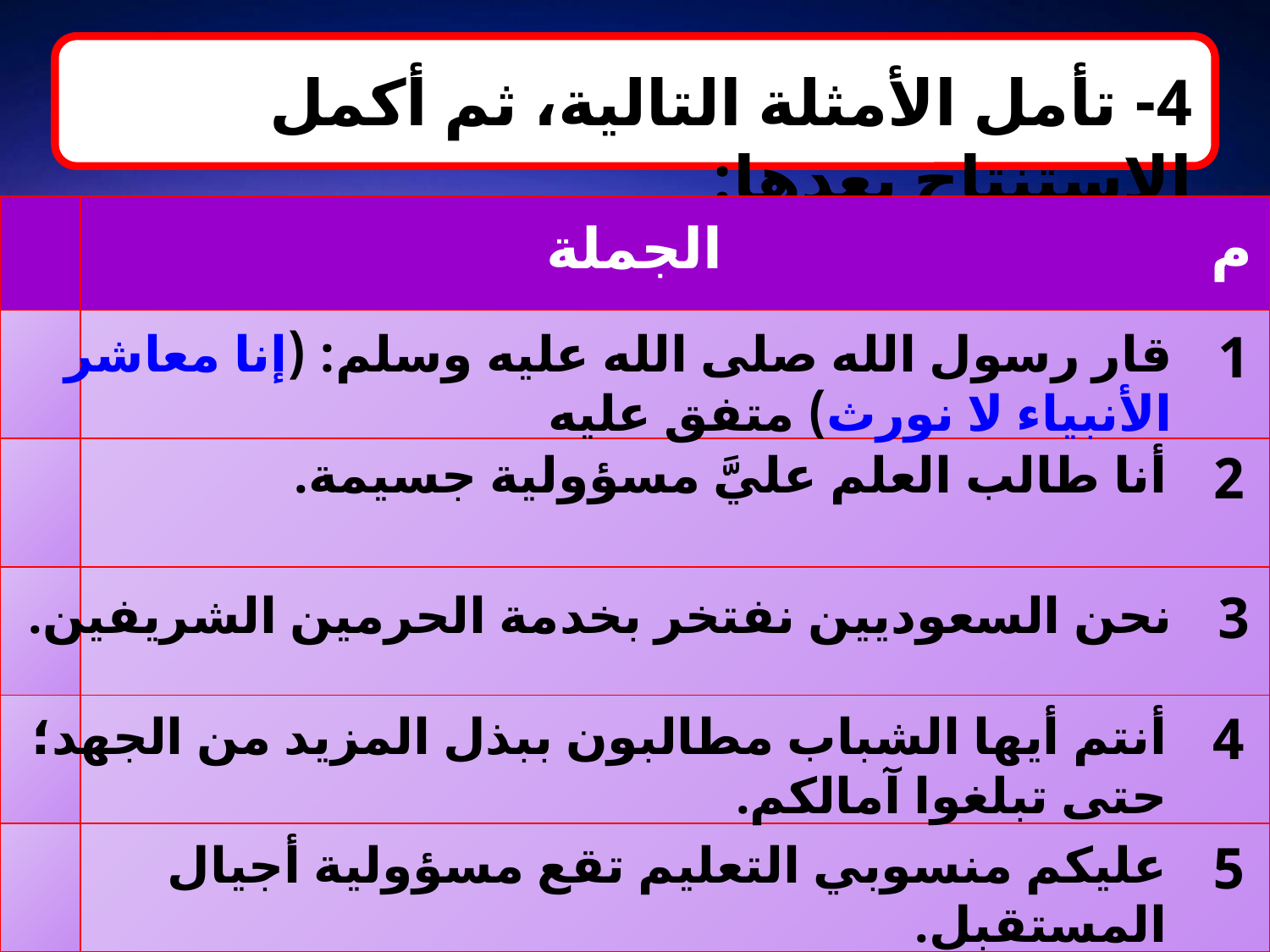

4- تأمل الأمثلة التالية، ثم أكمل الاستنتاج بعدها:
|  |  |
| --- | --- |
|  |  |
|  |  |
|  |  |
|  |  |
|  |  |
الجملة
م
1
قار رسول الله صلى الله عليه وسلم: (إنا معاشر الأنبياء لا نورث) متفق عليه
2
أنا طالب العلم عليَّ مسؤولية جسيمة.
3
نحن السعوديين نفتخر بخدمة الحرمين الشريفين.
4
أنتم أيها الشباب مطالبون ببذل المزيد من الجهد؛ حتى تبلغوا آمالكم.
5
عليكم منسوبي التعليم تقع مسؤولية أجيال المستقبل.